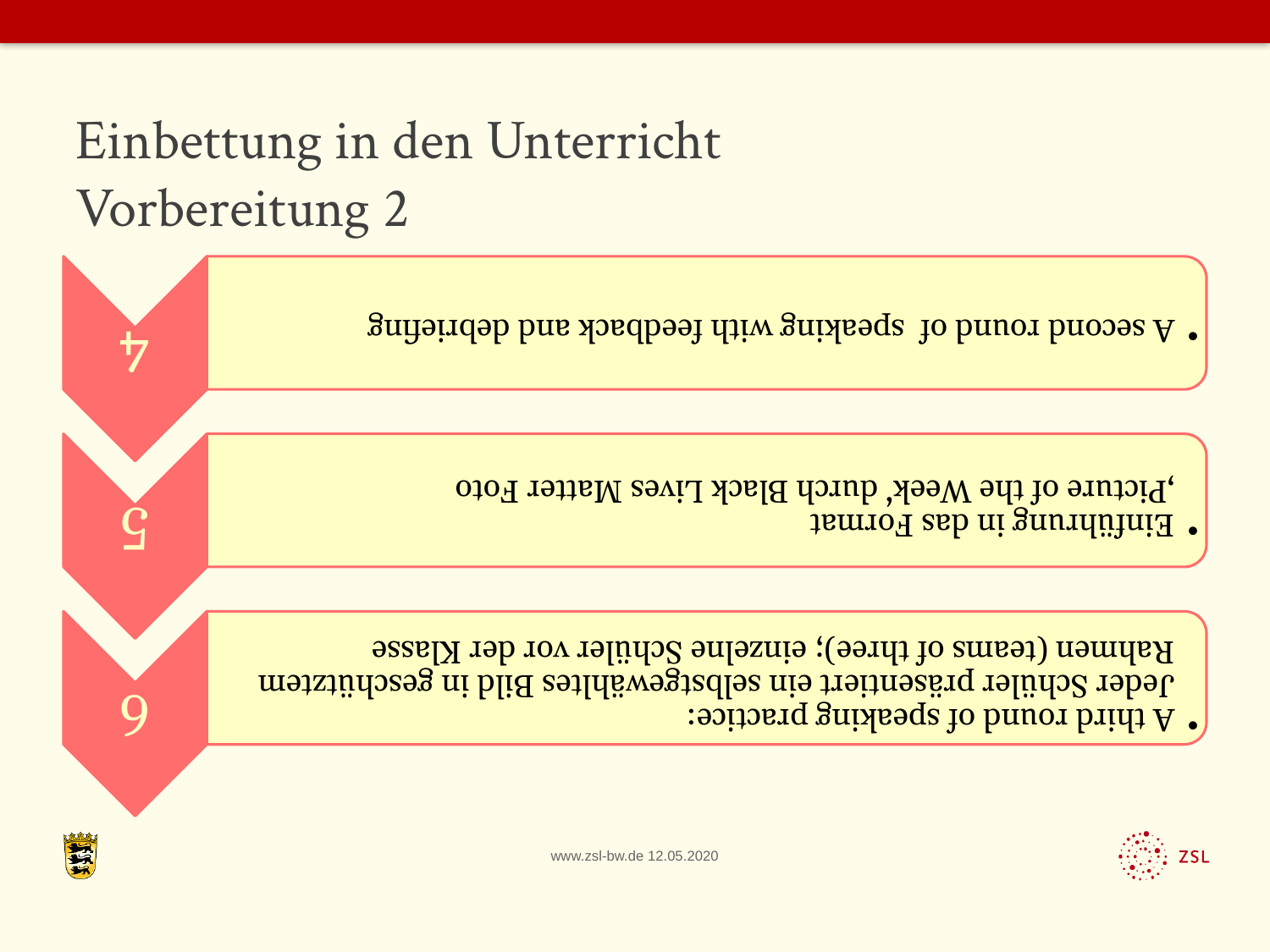

# Einbettung in den Unterricht Vorbereitung 2
4
A second round of  speaking with feedback and debriefing
5
Einführung in das Format
‚Picture of the Week‘ durch Black Lives Matter Foto
6
A third round of speaking practice:
Jeder Schüler präsentiert ein selbstgewähltes Bild in geschütztem Rahmen (teams of three); einzelne Schüler vor der Klasse